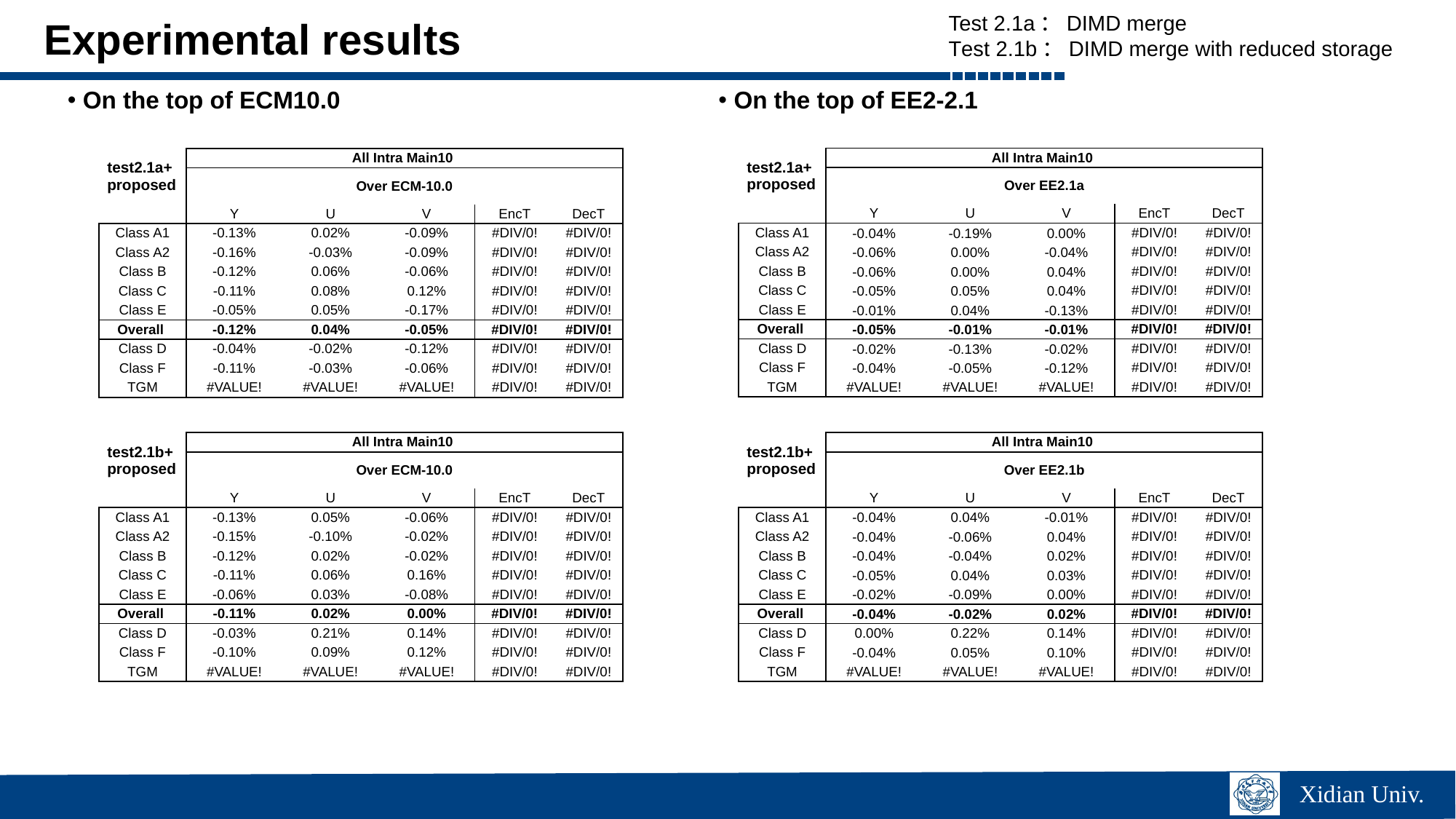

Test 2.1a：DIMD merge
Test 2.1b：DIMD merge with reduced storage
# Experimental results
On the top of ECM10.0
On the top of EE2-2.1
| test2.1a+proposed | All Intra Main10 |  |  |  |  |
| --- | --- | --- | --- | --- | --- |
|  | Over EE2.1a |  |  |  |  |
|  | Y | U | V | EncT | DecT |
| Class A1 | -0.04% | -0.19% | 0.00% | #DIV/0! | #DIV/0! |
| Class A2 | -0.06% | 0.00% | -0.04% | #DIV/0! | #DIV/0! |
| Class B | -0.06% | 0.00% | 0.04% | #DIV/0! | #DIV/0! |
| Class C | -0.05% | 0.05% | 0.04% | #DIV/0! | #DIV/0! |
| Class E | -0.01% | 0.04% | -0.13% | #DIV/0! | #DIV/0! |
| Overall | -0.05% | -0.01% | -0.01% | #DIV/0! | #DIV/0! |
| Class D | -0.02% | -0.13% | -0.02% | #DIV/0! | #DIV/0! |
| Class F | -0.04% | -0.05% | -0.12% | #DIV/0! | #DIV/0! |
| TGM | #VALUE! | #VALUE! | #VALUE! | #DIV/0! | #DIV/0! |
| test2.1a+proposed | All Intra Main10 |  |  |  |  |
| --- | --- | --- | --- | --- | --- |
|  | Over ECM-10.0 |  |  |  |  |
|  | Y | U | V | EncT | DecT |
| Class A1 | -0.13% | 0.02% | -0.09% | #DIV/0! | #DIV/0! |
| Class A2 | -0.16% | -0.03% | -0.09% | #DIV/0! | #DIV/0! |
| Class B | -0.12% | 0.06% | -0.06% | #DIV/0! | #DIV/0! |
| Class C | -0.11% | 0.08% | 0.12% | #DIV/0! | #DIV/0! |
| Class E | -0.05% | 0.05% | -0.17% | #DIV/0! | #DIV/0! |
| Overall | -0.12% | 0.04% | -0.05% | #DIV/0! | #DIV/0! |
| Class D | -0.04% | -0.02% | -0.12% | #DIV/0! | #DIV/0! |
| Class F | -0.11% | -0.03% | -0.06% | #DIV/0! | #DIV/0! |
| TGM | #VALUE! | #VALUE! | #VALUE! | #DIV/0! | #DIV/0! |
| test2.1b+proposed | All Intra Main10 |  |  |  |  |
| --- | --- | --- | --- | --- | --- |
| test2.1b+proposed | Over ECM-10.0 |  |  |  |  |
|  | Y | U | V | EncT | DecT |
| Class A1 | -0.13% | 0.05% | -0.06% | #DIV/0! | #DIV/0! |
| Class A2 | -0.15% | -0.10% | -0.02% | #DIV/0! | #DIV/0! |
| Class B | -0.12% | 0.02% | -0.02% | #DIV/0! | #DIV/0! |
| Class C | -0.11% | 0.06% | 0.16% | #DIV/0! | #DIV/0! |
| Class E | -0.06% | 0.03% | -0.08% | #DIV/0! | #DIV/0! |
| Overall | -0.11% | 0.02% | 0.00% | #DIV/0! | #DIV/0! |
| Class D | -0.03% | 0.21% | 0.14% | #DIV/0! | #DIV/0! |
| Class F | -0.10% | 0.09% | 0.12% | #DIV/0! | #DIV/0! |
| TGM | #VALUE! | #VALUE! | #VALUE! | #DIV/0! | #DIV/0! |
| test2.1b+proposed | All Intra Main10 |  |  |  |  |
| --- | --- | --- | --- | --- | --- |
| test2.1b+proposed | Over EE2.1b |  |  |  |  |
|  | Y | U | V | EncT | DecT |
| Class A1 | -0.04% | 0.04% | -0.01% | #DIV/0! | #DIV/0! |
| Class A2 | -0.04% | -0.06% | 0.04% | #DIV/0! | #DIV/0! |
| Class B | -0.04% | -0.04% | 0.02% | #DIV/0! | #DIV/0! |
| Class C | -0.05% | 0.04% | 0.03% | #DIV/0! | #DIV/0! |
| Class E | -0.02% | -0.09% | 0.00% | #DIV/0! | #DIV/0! |
| Overall | -0.04% | -0.02% | 0.02% | #DIV/0! | #DIV/0! |
| Class D | 0.00% | 0.22% | 0.14% | #DIV/0! | #DIV/0! |
| Class F | -0.04% | 0.05% | 0.10% | #DIV/0! | #DIV/0! |
| TGM | #VALUE! | #VALUE! | #VALUE! | #DIV/0! | #DIV/0! |